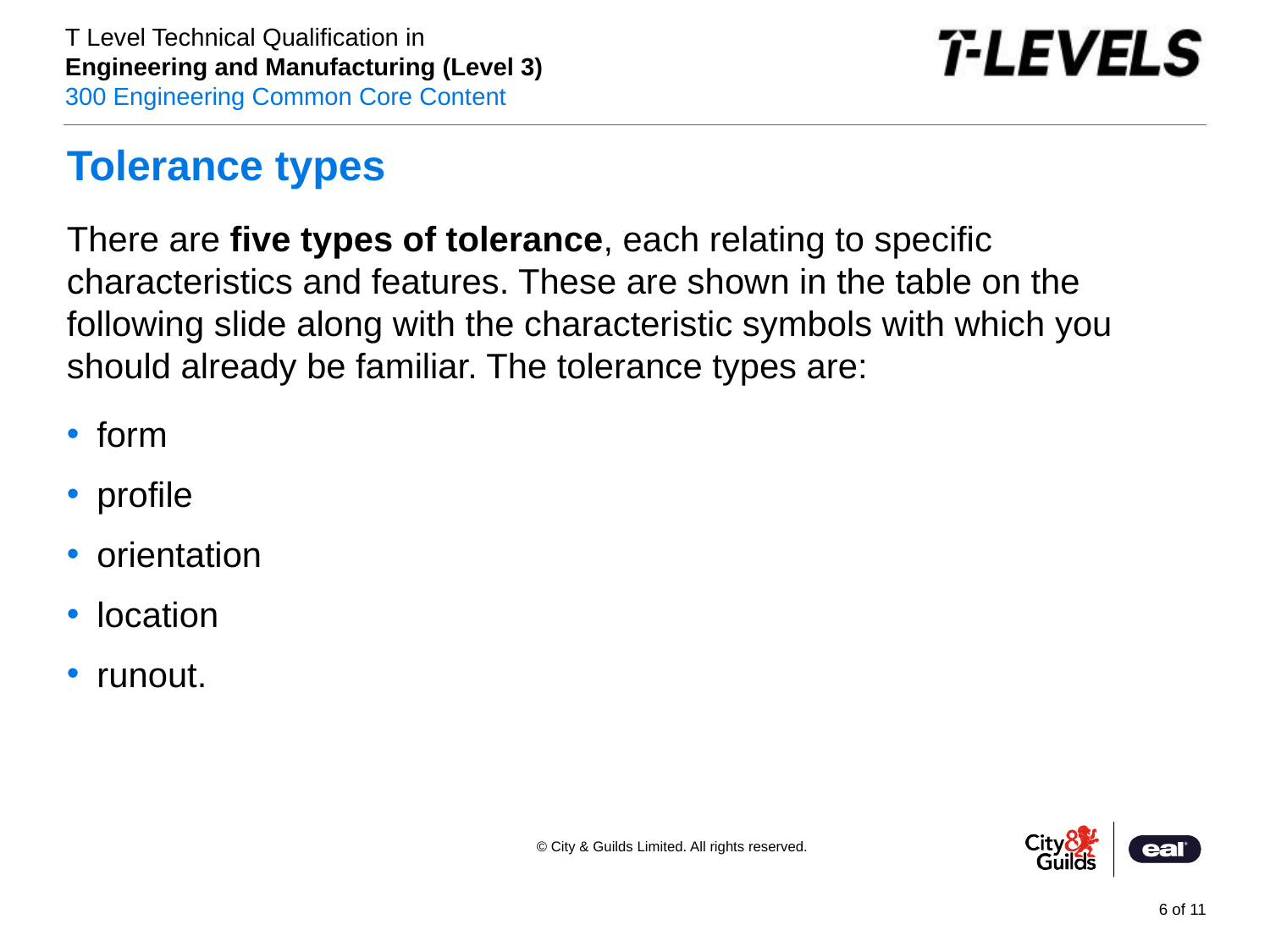

Tolerance types
There are five types of tolerance, each relating to specific characteristics and features. These are shown in the table on the following slide along with the characteristic symbols with which you should already be familiar. The tolerance types are:
form
profile
orientation
location
runout.